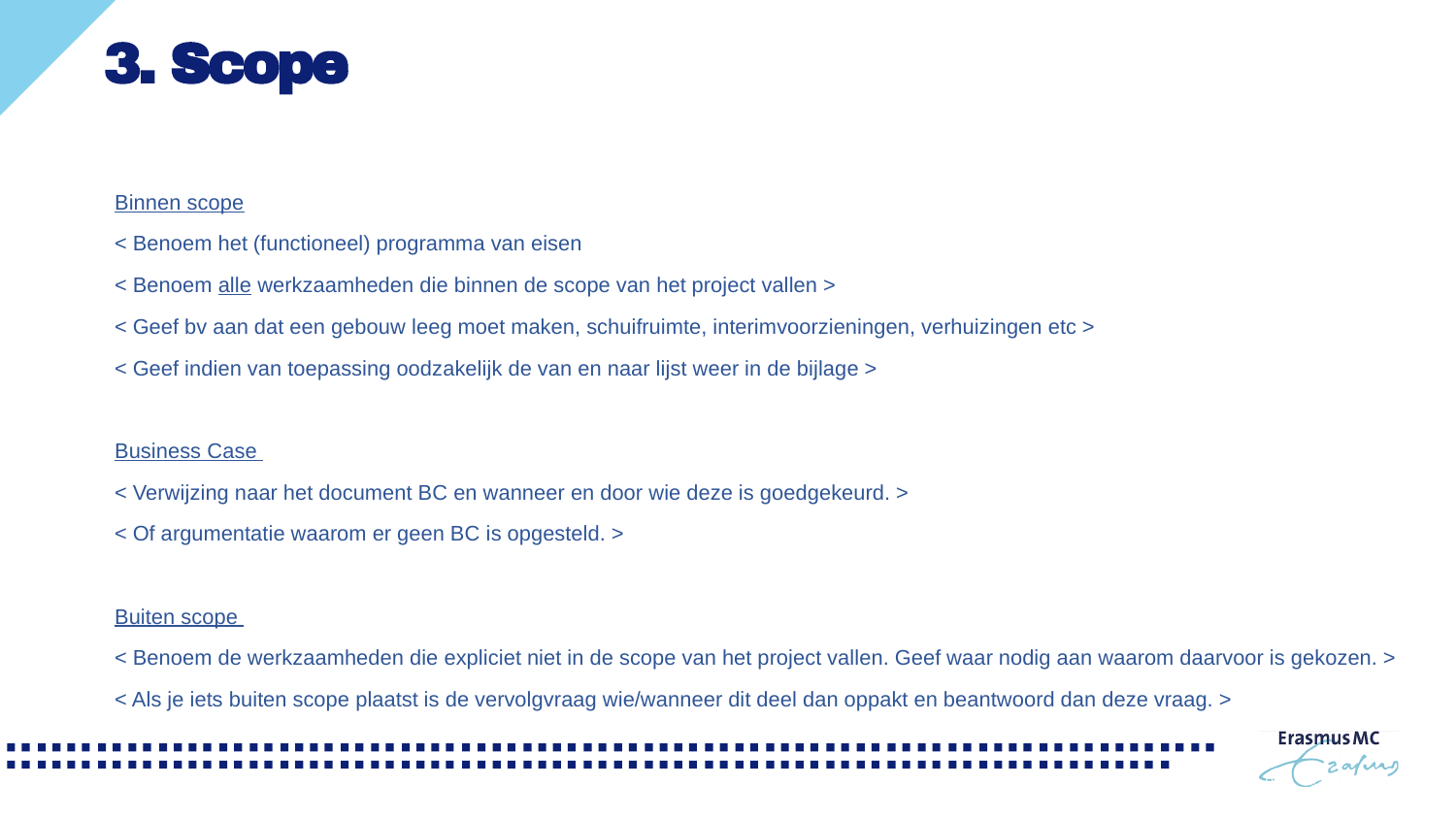

3. Scope
Binnen scope
< Benoem het (functioneel) programma van eisen
< Benoem alle werkzaamheden die binnen de scope van het project vallen >
< Geef bv aan dat een gebouw leeg moet maken, schuifruimte, interimvoorzieningen, verhuizingen etc >
< Geef indien van toepassing oodzakelijk de van en naar lijst weer in de bijlage >

Business Case
< Verwijzing naar het document BC en wanneer en door wie deze is goedgekeurd. >
< Of argumentatie waarom er geen BC is opgesteld. >

Buiten scope
< Benoem de werkzaamheden die expliciet niet in de scope van het project vallen. Geef waar nodig aan waarom daarvoor is gekozen. >
< Als je iets buiten scope plaatst is de vervolgvraag wie/wanneer dit deel dan oppakt en beantwoord dan deze vraag. >